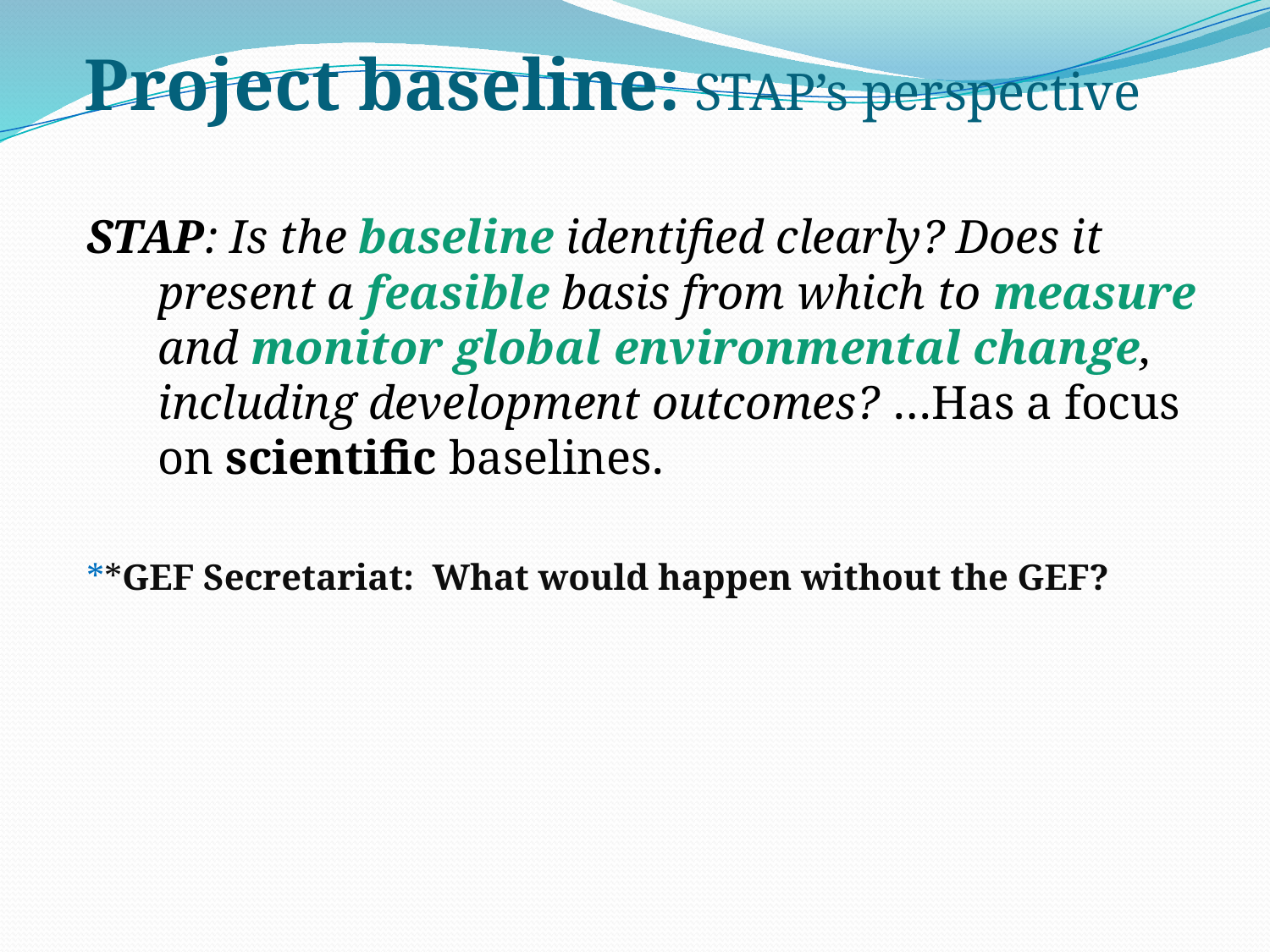

# Project baseline: STAP’s perspective

STAP: Is the baseline identified clearly? Does it present a feasible basis from which to measure and monitor global environmental change, including development outcomes? …Has a focus on scientific baselines.

**GEF Secretariat:  What would happen without the GEF?